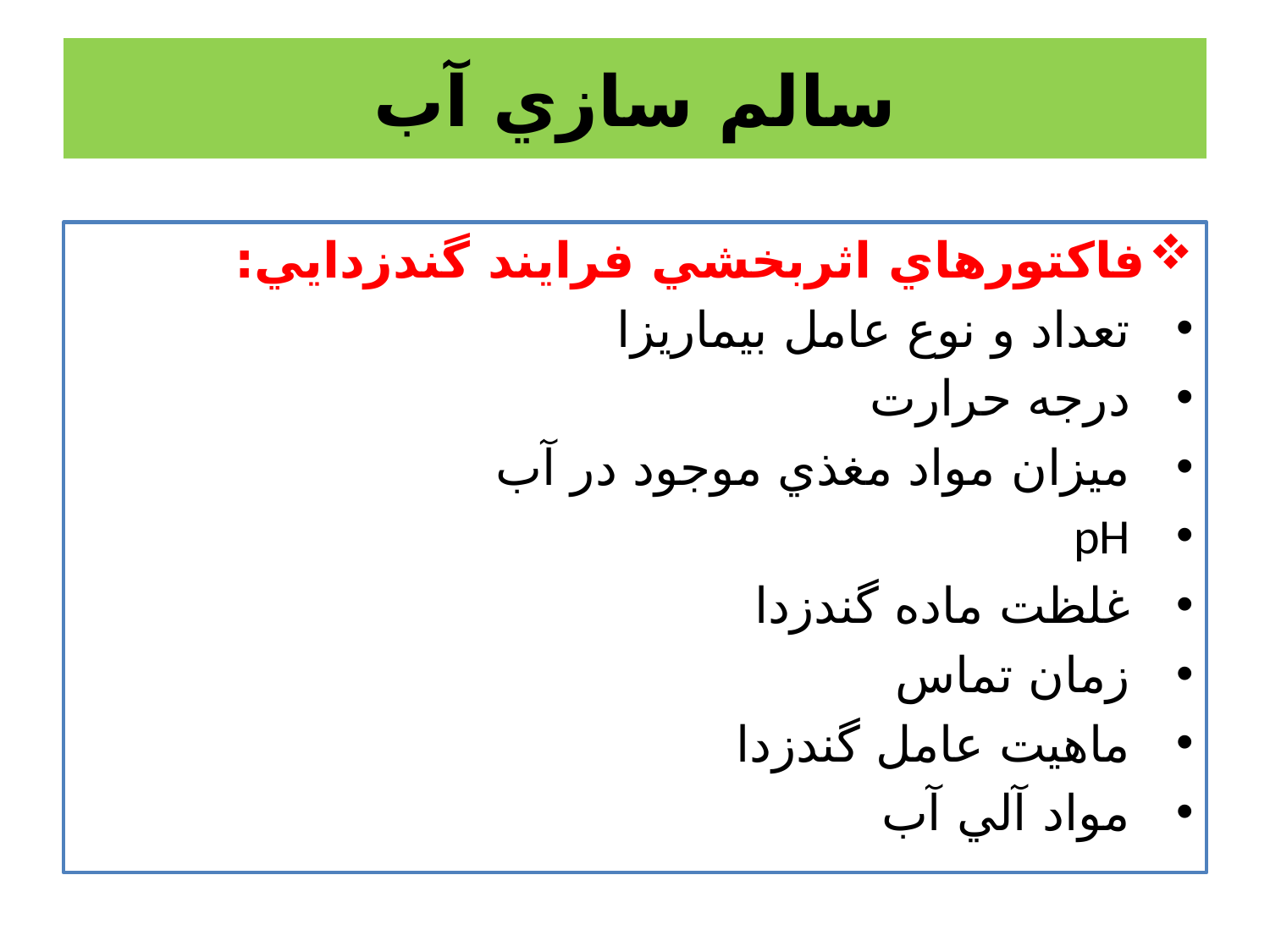

# سالم سازي آب
فاکتورهاي اثربخشي فرايند گندزدايي:
 تعداد و نوع عامل بيماريزا
 درجه حرارت
 ميزان مواد مغذي موجود در آب
 pH
 غلظت ماده گندزدا
 زمان تماس
 ماهيت عامل گندزدا
 مواد آلي آب